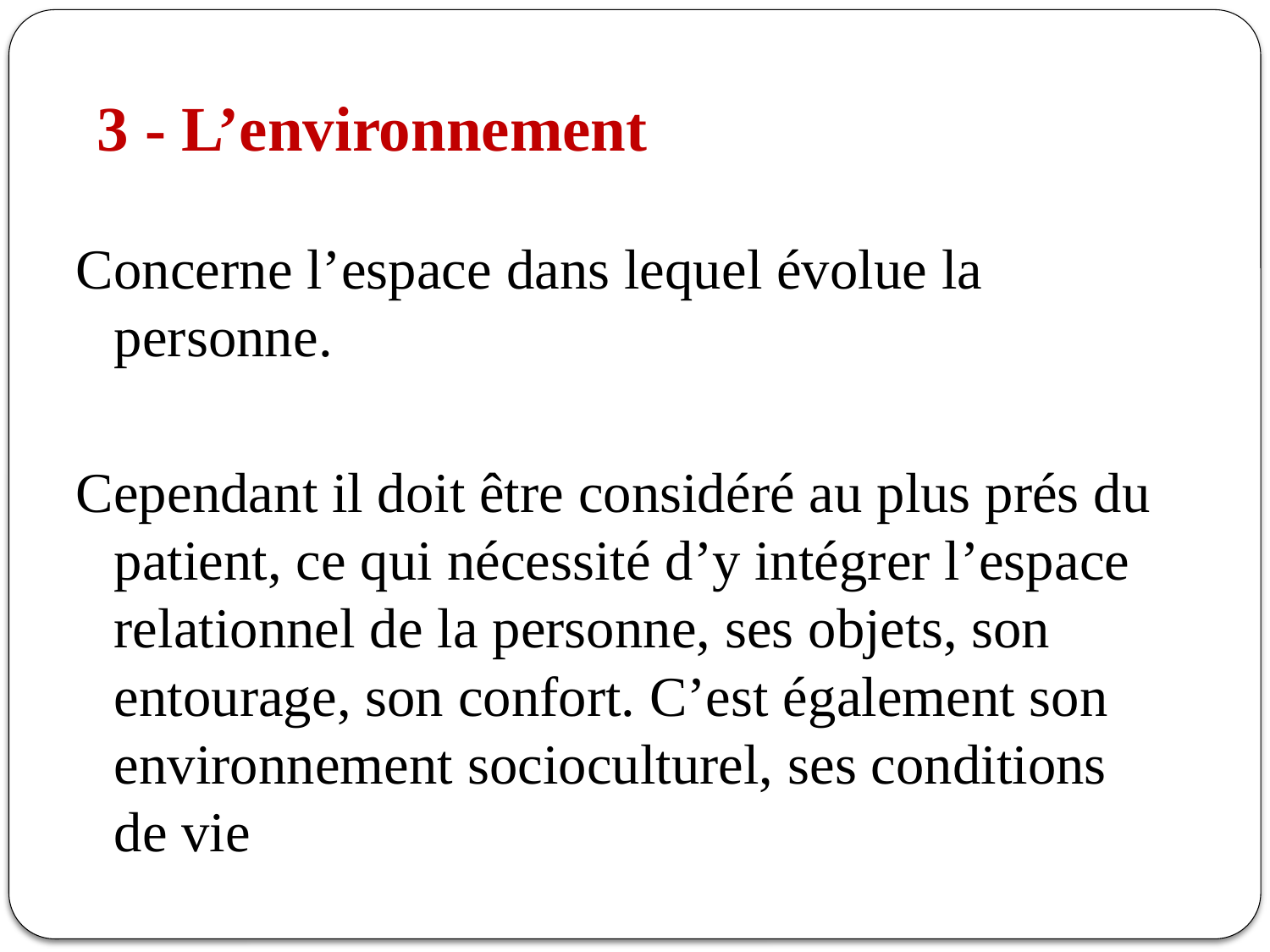

# 3 - L’environnement
Concerne l’espace dans lequel évolue la personne.

Cependant il doit être considéré au plus prés du patient, ce qui nécessité d’y intégrer l’espace relationnel de la personne, ses objets, son entourage, son confort. C’est également son environnement socioculturel, ses conditions de vie